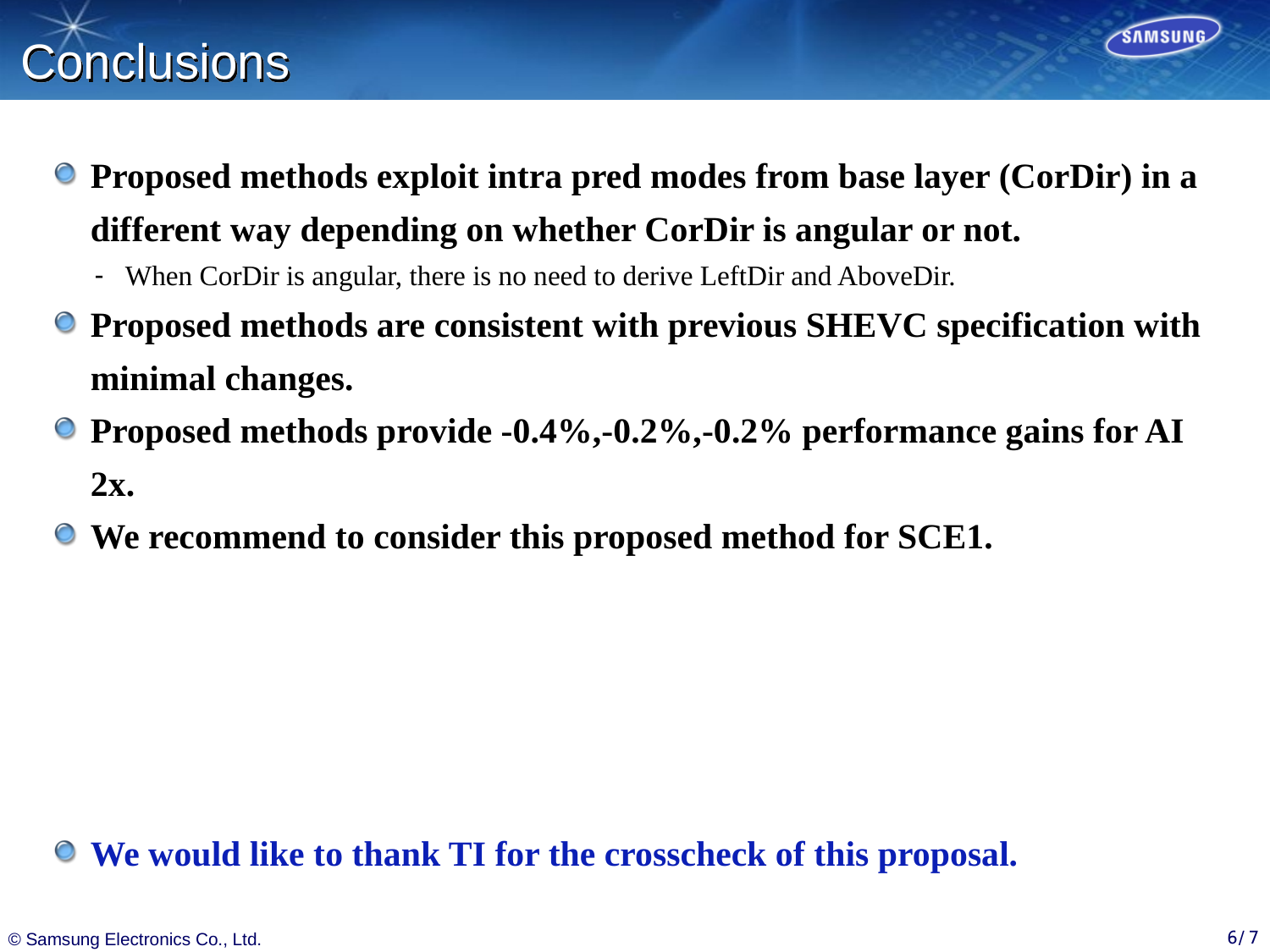

# Conclusions
Proposed methods exploit intra pred modes from base layer (CorDir) in a different way depending on whether CorDir is angular or not.
When CorDir is angular, there is no need to derive LeftDir and AboveDir.
Proposed methods are consistent with previous SHEVC specification with minimal changes.
Proposed methods provide -0.4%,-0.2%,-0.2% performance gains for AI 2x.
We recommend to consider this proposed method for SCE1.

We would like to thank TI for the crosscheck of this proposal.